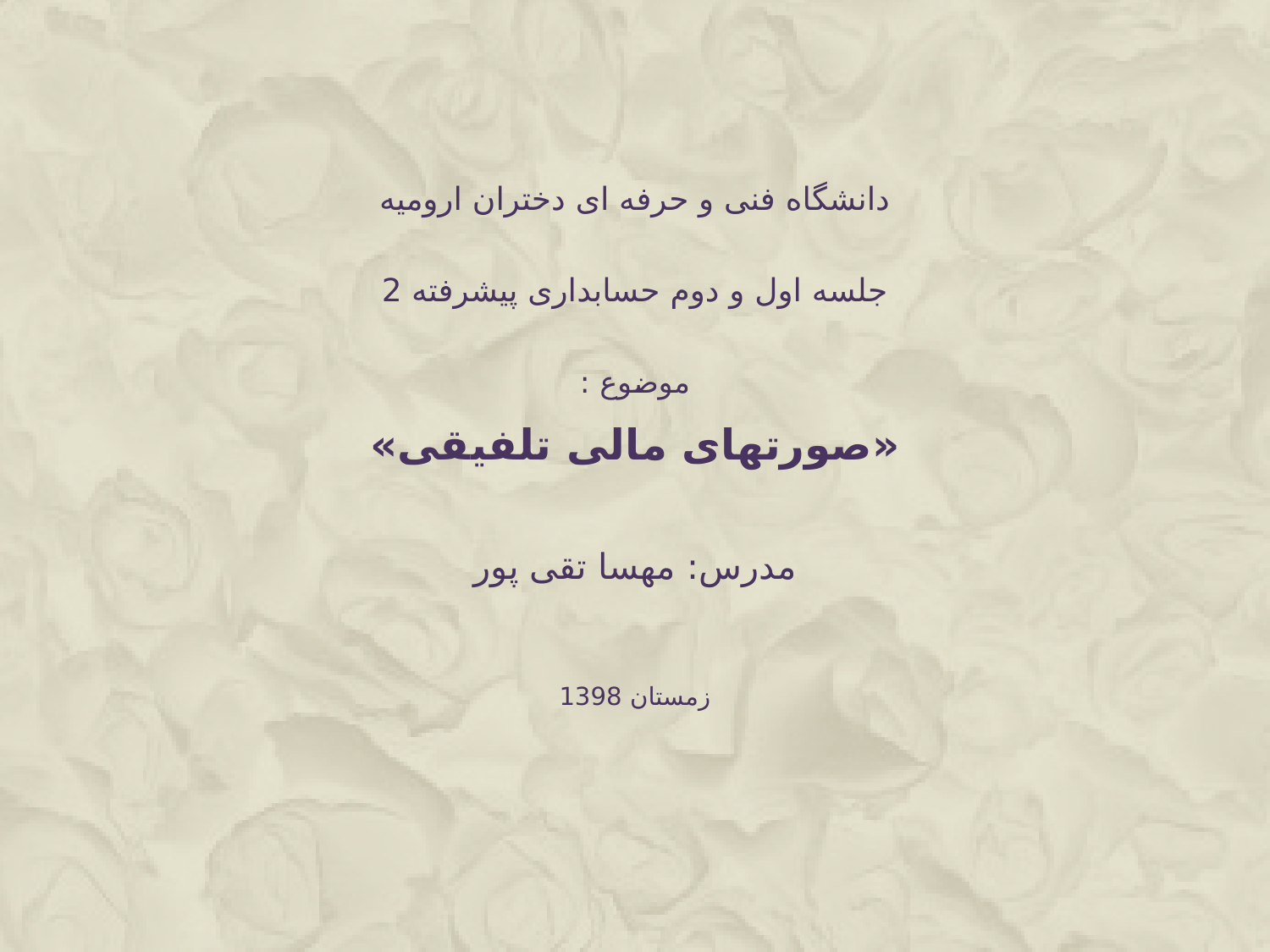

دانشگاه فنی و حرفه ای دختران ارومیه

جلسه اول و دوم حسابداری پیشرفته 2

موضوع :
«صورتهای مالی تلفیقی»

مدرس: مهسا تقی پور

زمستان 1398